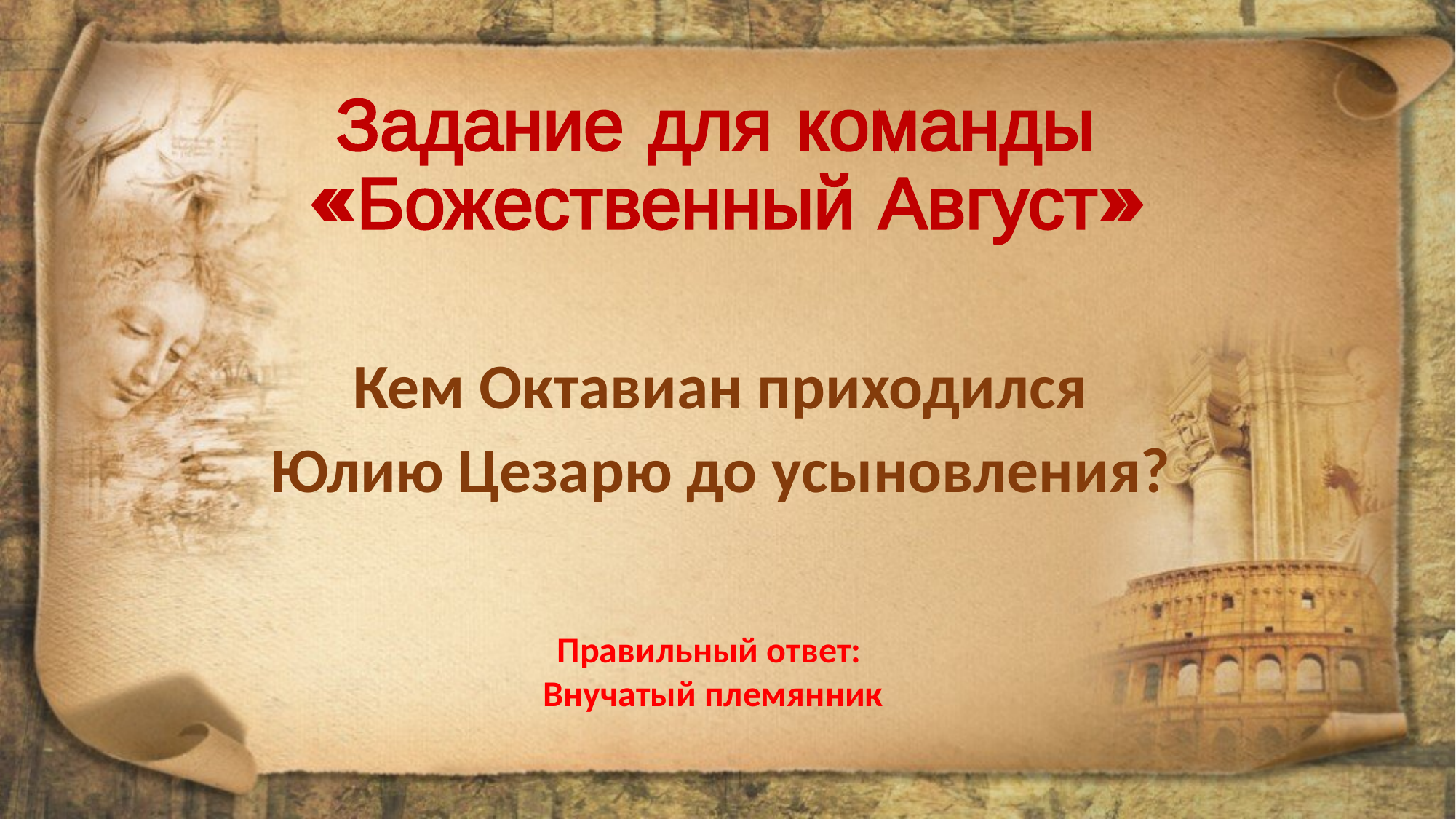

Задание для команды
«Божественный Август»

Кем Октавиан приходился
Юлию Цезарю до усыновления?
Правильный ответ:
Внучатый племянник